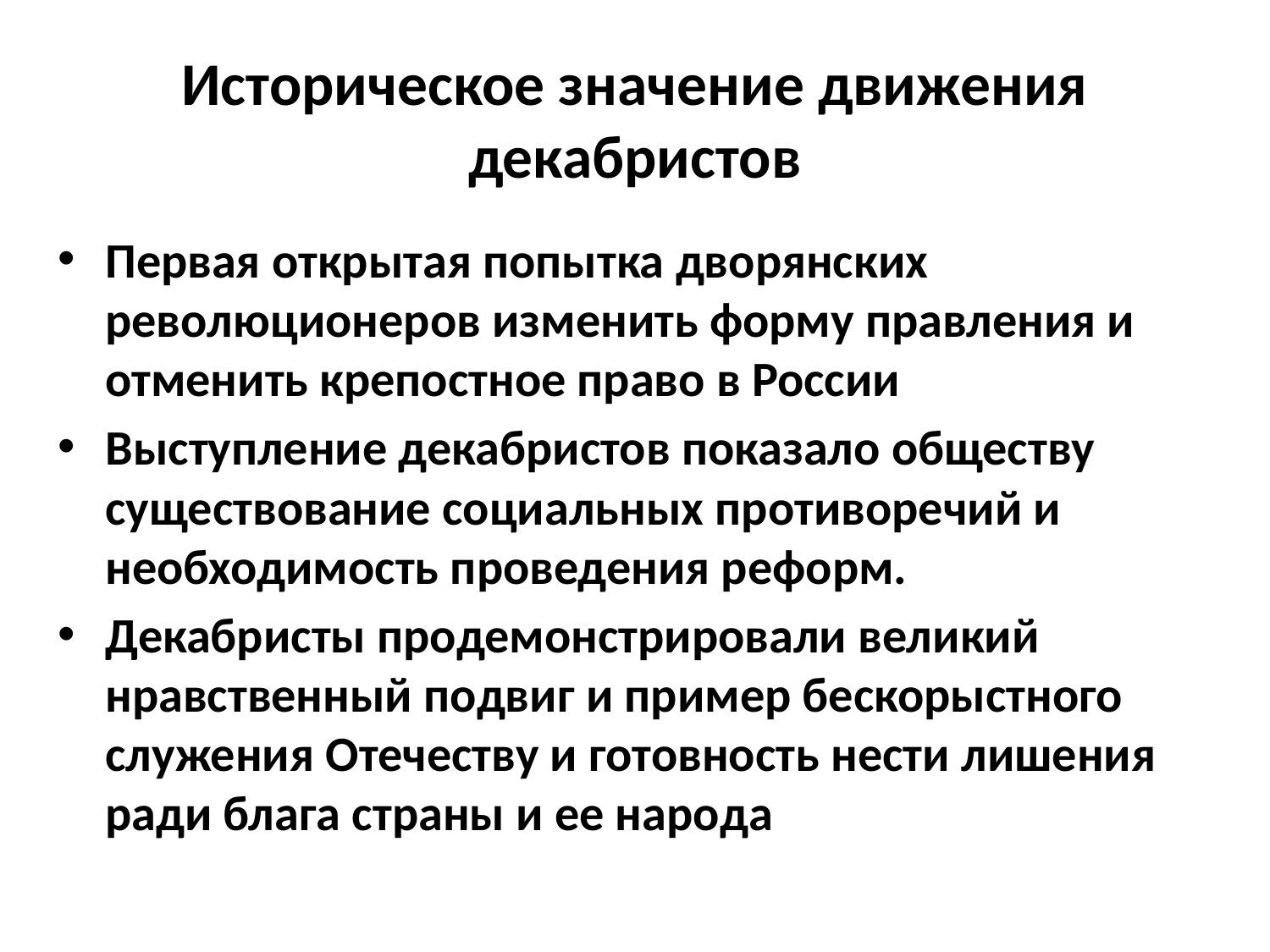

# Историческое значение движения декабристов
Первая открытая попытка дворянских революционеров изменить форму правления и отменить крепостное право в России
Выступление декабристов показало обществу существование социальных противоречий и необходимость проведения реформ.
Декабристы продемонстрировали великий нравственный подвиг и пример бескорыстного служения Отечеству и готовность нести лишения ради блага страны и ее народа